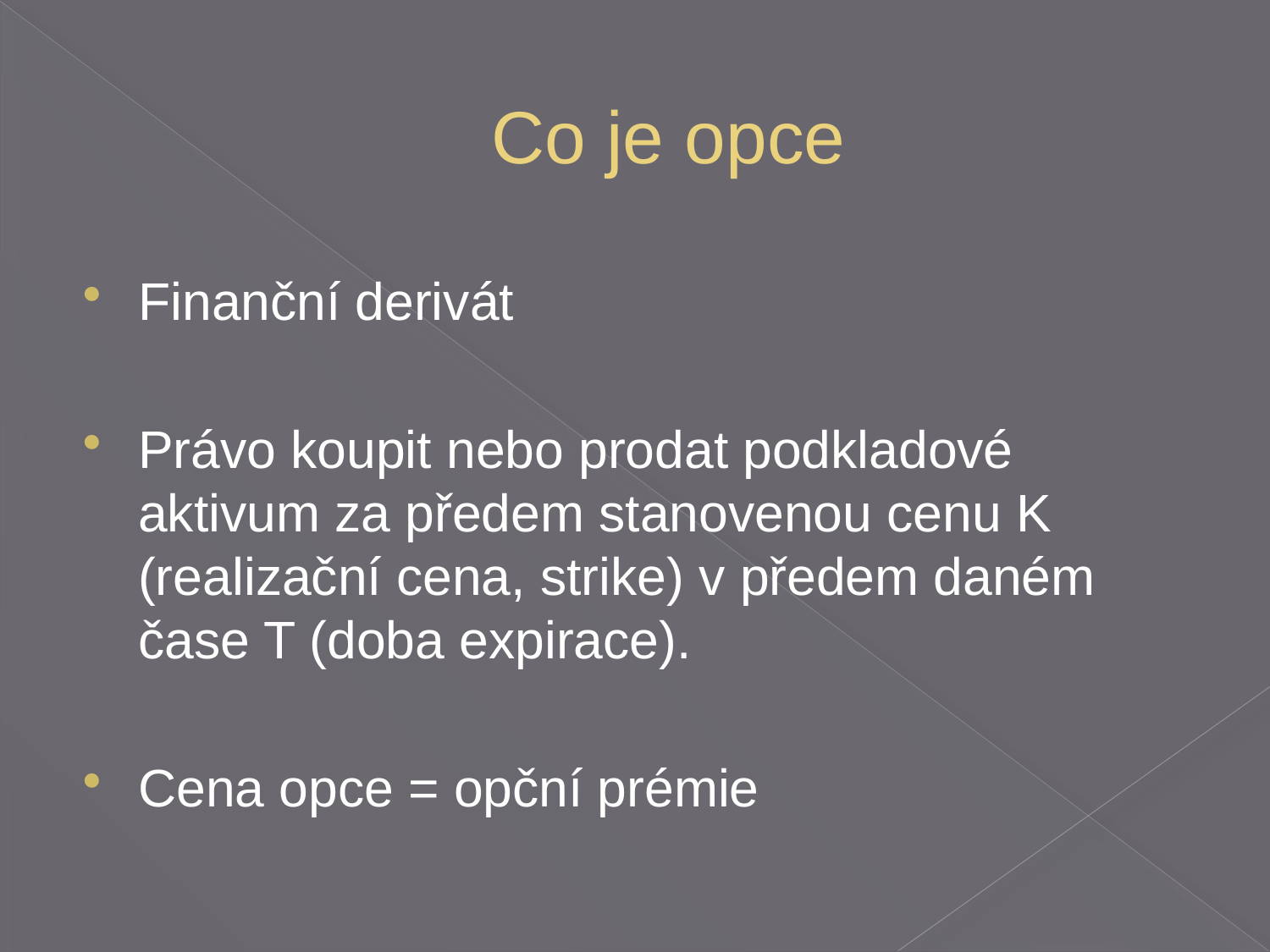

# Co je opce
Finanční derivát

Právo koupit nebo prodat podkladové aktivum za předem stanovenou cenu K (realizační cena, strike) v předem daném čase T (doba expirace).

Cena opce = opční prémie